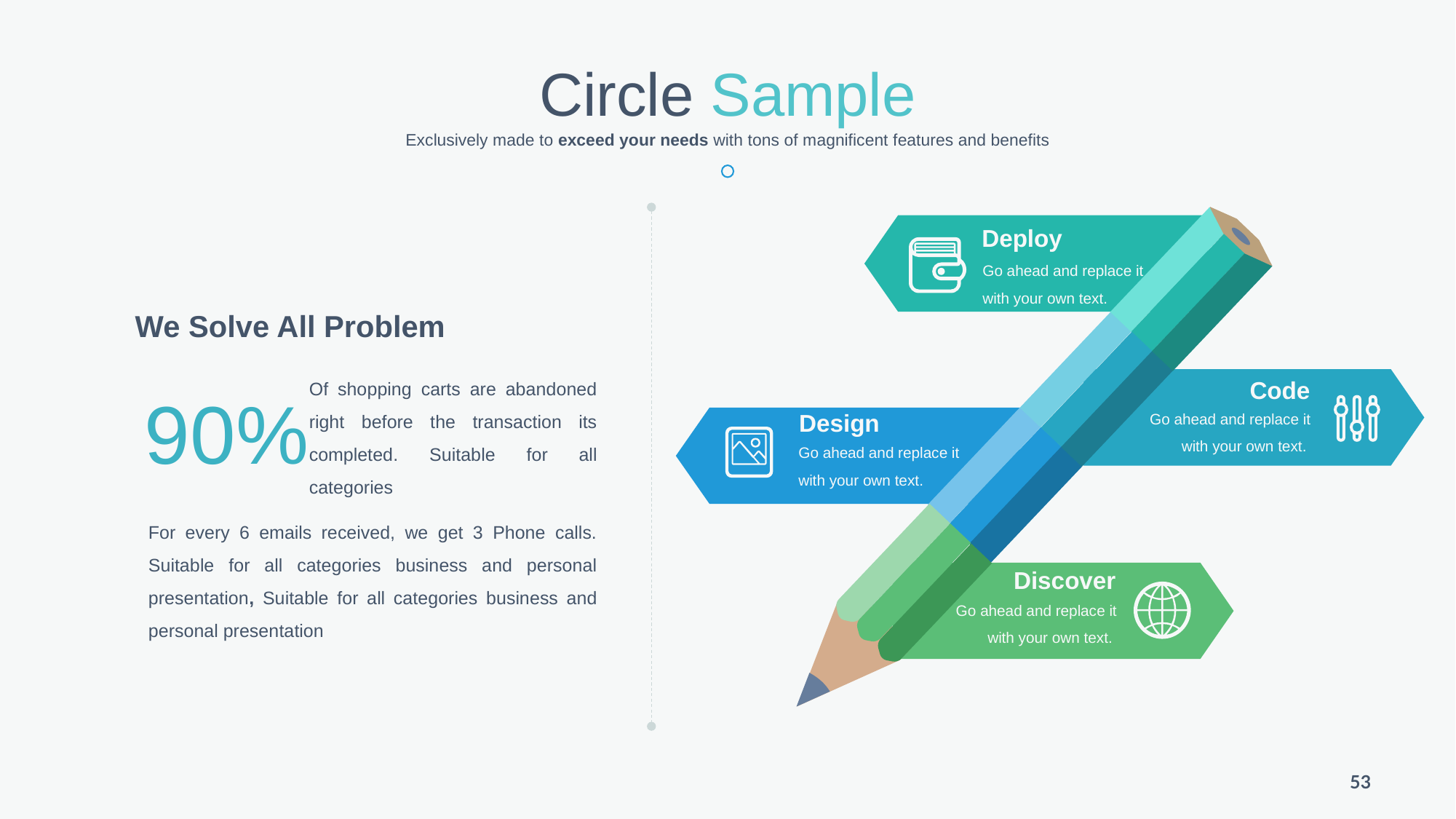

Circle Sample
Exclusively made to exceed your needs with tons of magnificent features and benefits

Deploy
Go ahead and replace it with your own text.

We Solve All Problem

Of shopping carts are abandoned right before the transaction its completed. Suitable for all categories

Code
Go ahead and replace it with your own text.
90%

Design
Go ahead and replace it with your own text.

For every 6 emails received, we get 3 Phone calls. Suitable for all categories business and personal presentation, Suitable for all categories business and personal presentation
Discover

Go ahead and replace it with your own text.